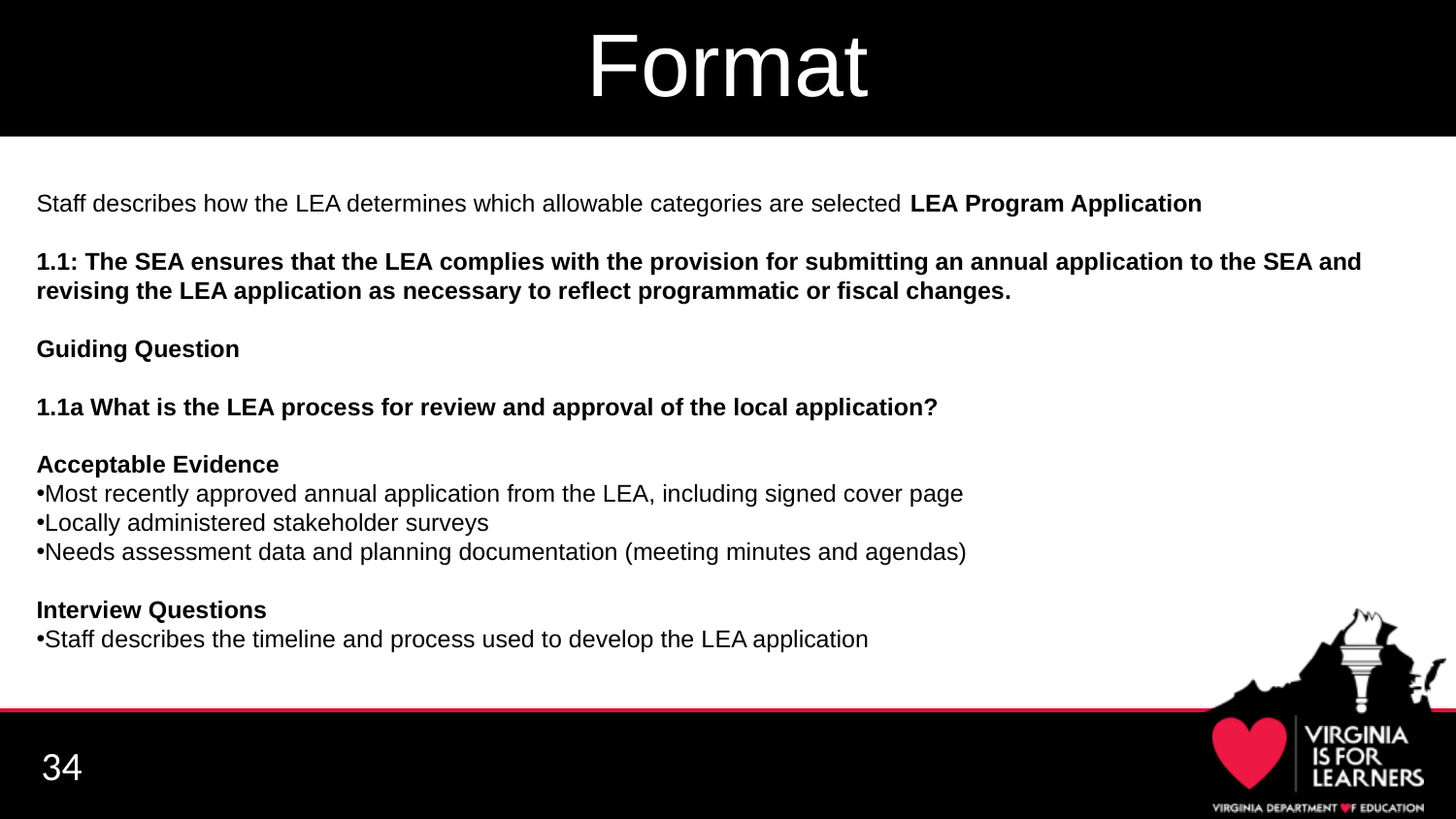

# Format
Staff describes how the LEA determines which allowable categories are selected LEA Program Application

1.1: The SEA ensures that the LEA complies with the provision for submitting an annual application to the SEA and revising the LEA application as necessary to reflect programmatic or fiscal changes.

Guiding Question

1.1a What is the LEA process for review and approval of the local application?

Acceptable Evidence
Most recently approved annual application from the LEA, including signed cover page
Locally administered stakeholder surveys
Needs assessment data and planning documentation (meeting minutes and agendas)

Interview Questions
Staff describes the timeline and process used to develop the LEA application